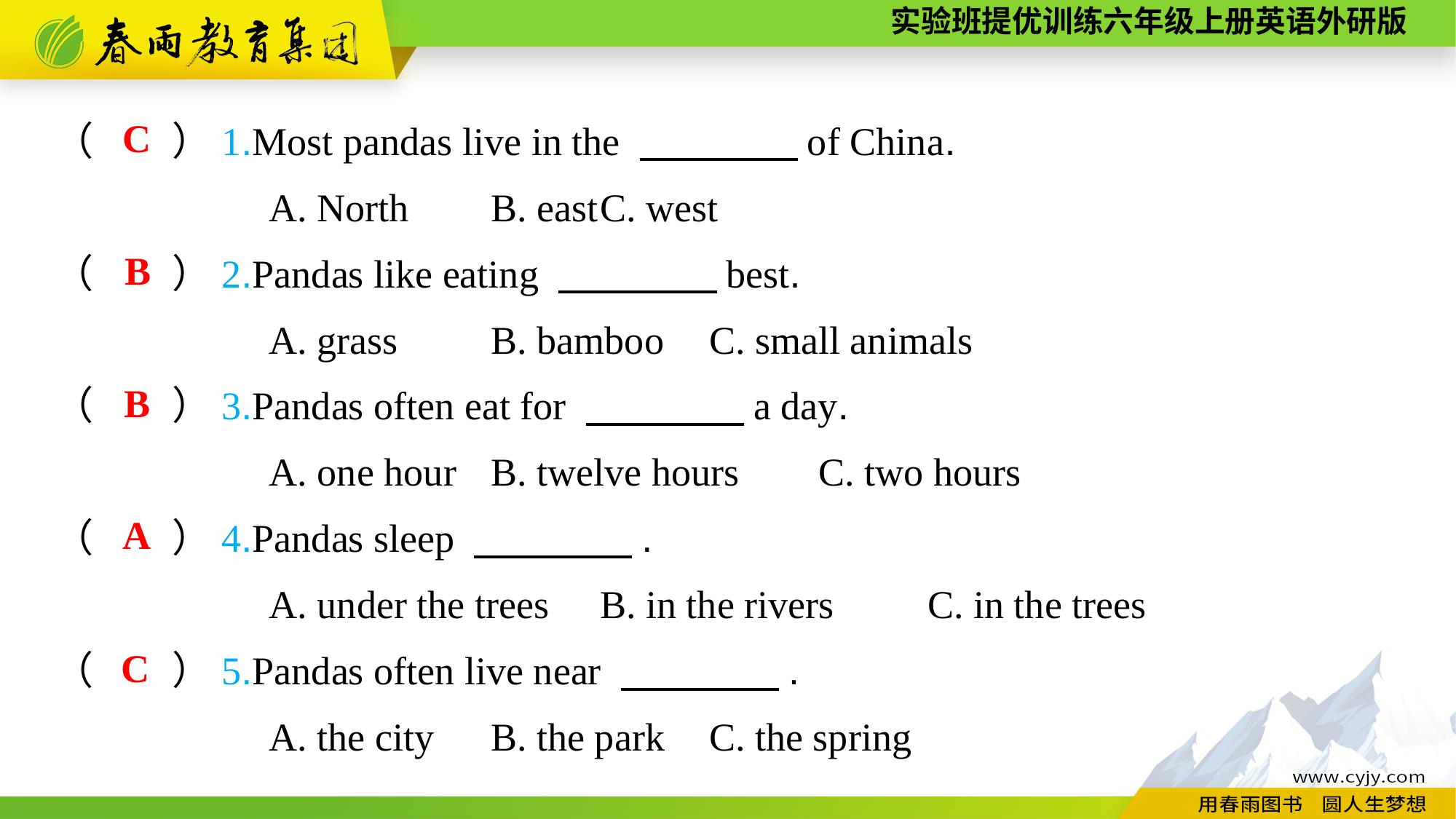

C
（　　）1.Most pandas live in the 　　　　of China.
A. North	B. east	C. west
（　　）2.Pandas like eating 　　　　best.
A. grass	B. bamboo	C. small animals
（　　）3.Pandas often eat for 　　　　a day.
A. one hour	B. twelve hours	C. two hours
（　　）4.Pandas sleep 　　　　.
A. under the trees	B. in the rivers	C. in the trees
（　　）5.Pandas often live near 　　　　.
A. the city	B. the park	C. the spring
B
B
A
C